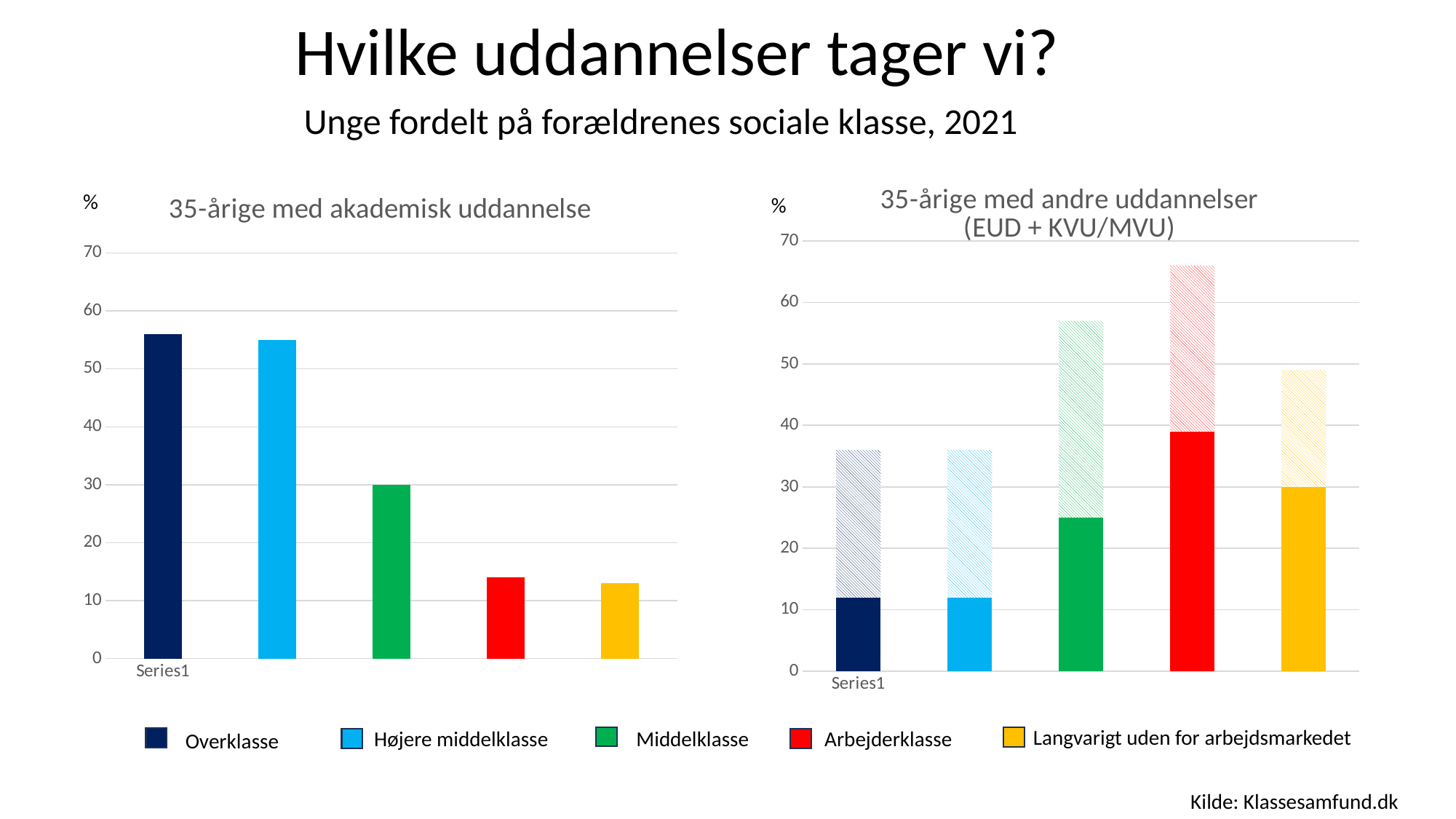

# Hvilke uddannelser tager vi?
Unge fordelt på forældrenes sociale klasse, 2021

### Chart: 35-årige med akademisk uddannelse

| Category | Serie 1 |
|---|---|
|  | 56.0 |
|  | 55.0 |
|  | 30.0 |
|  | 14.0 |
|  | 13.0 |

### Chart: 35-årige med andre uddannelser
(EUD + KVU/MVU)

| Category | Kolonne2 | Kolonne3 |
|---|---|---|
|  | 12.0 | 24.0 |
|  | 12.0 | 24.0 |
|  | 25.0 | 32.0 |
|  | 39.0 | 27.0 |
|  | 30.0 | 19.0 |
%
%
    Overklasse
    Langvarigt uden for arbejdsmarkedet
     Højere middelklasse
    Middelklasse
    Arbejderklasse

Kilde: Klassesamfund.dk